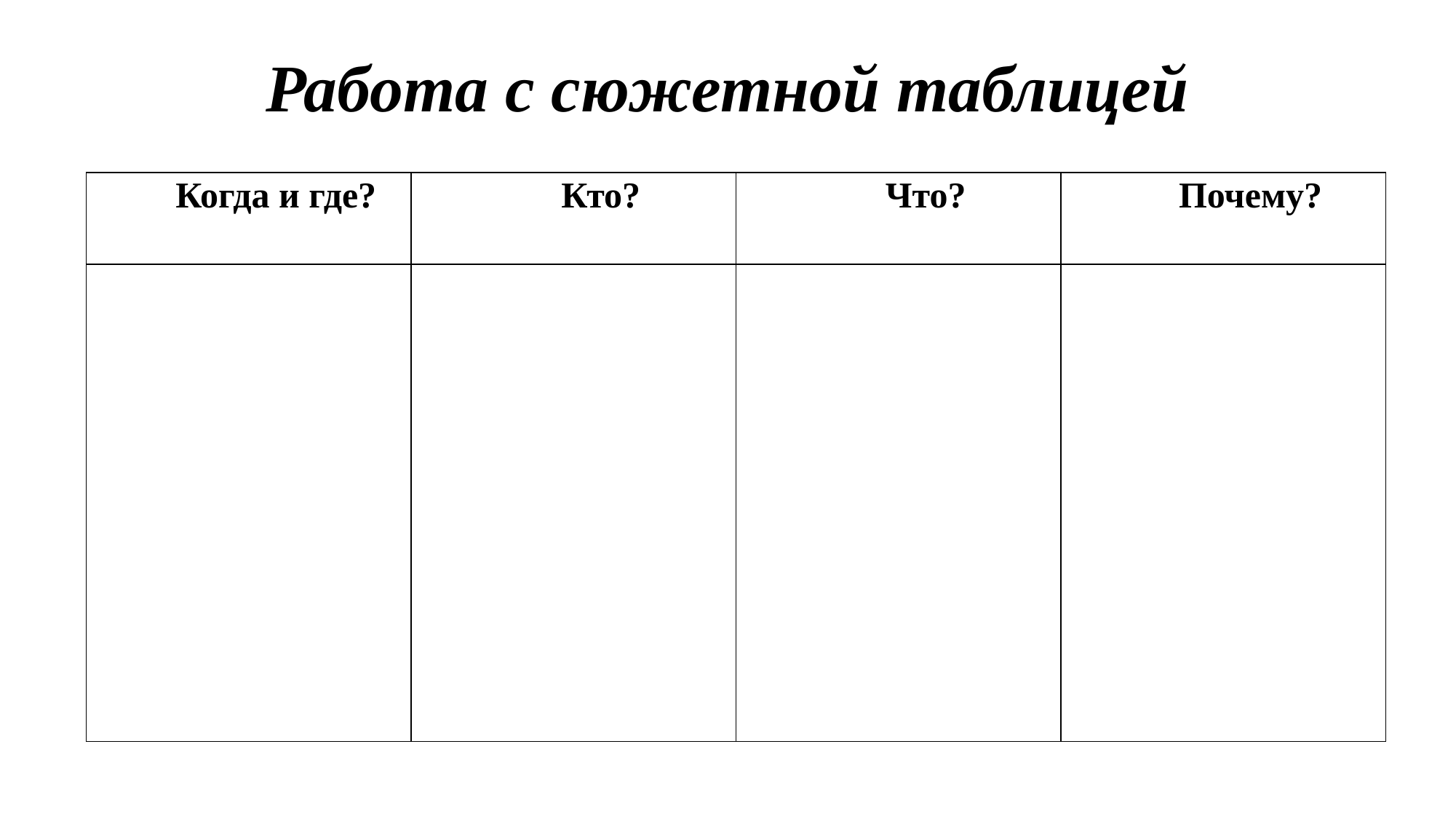

# Работа с сюжетной таблицей
| Когда и где? | Кто? | Что? | Почему? |
| --- | --- | --- | --- |
|  |  |  |  |